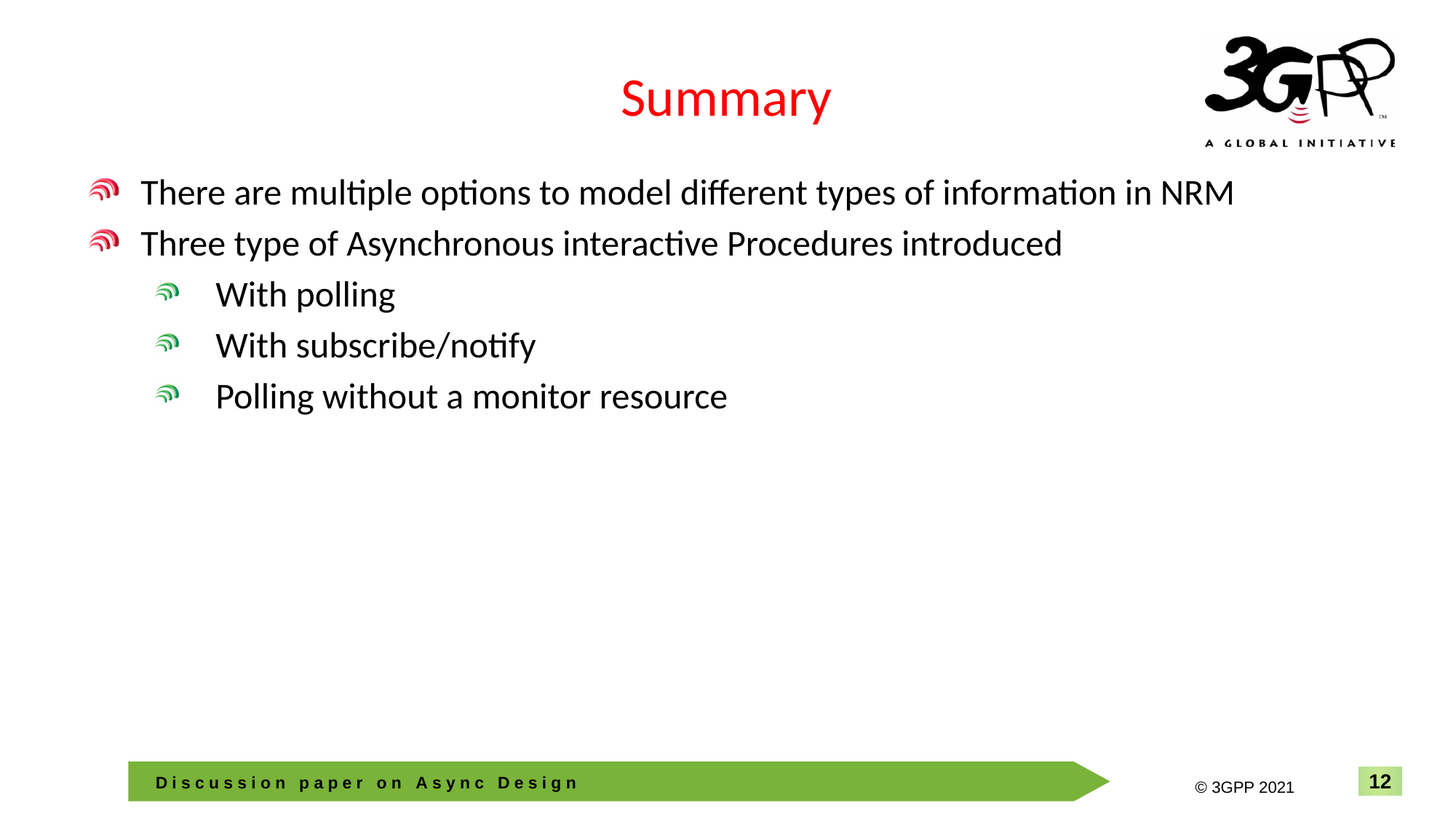

# Summary
There are multiple options to model different types of information in NRM
Three type of Asynchronous interactive Procedures introduced
With polling
With subscribe/notify
Polling without a monitor resource